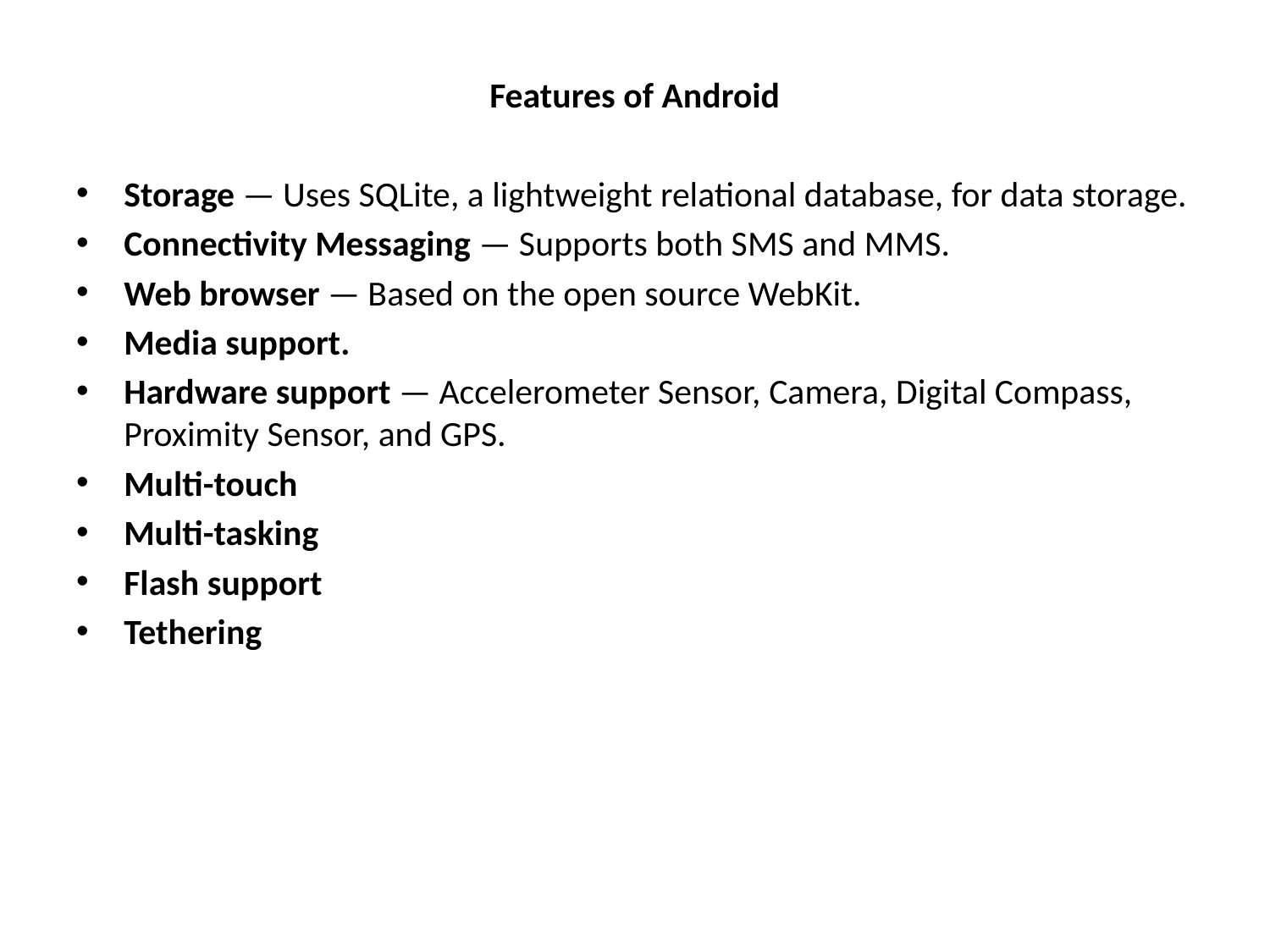

Features of Android

Storage — Uses SQLite, a lightweight relational database, for data storage.
Connectivity Messaging — Supports both SMS and MMS.
Web browser — Based on the open source WebKit.
Media support.
Hardware support — Accelerometer Sensor, Camera, Digital Compass, Proximity Sensor, and GPS.
Multi-touch
Multi-tasking
Flash support
Tethering